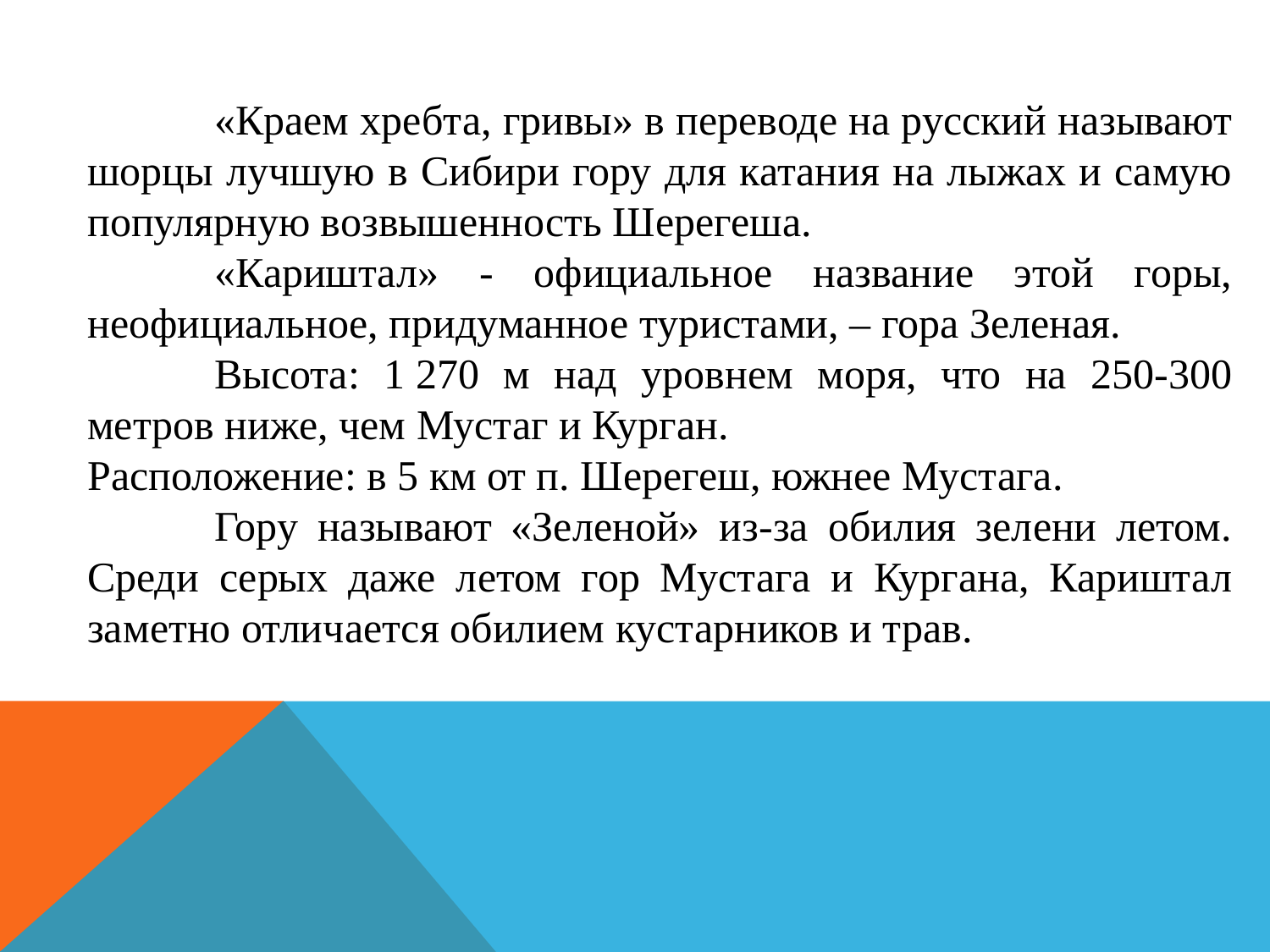

«Краем хребта, гривы» в переводе на русский называют шорцы лучшую в Сибири гору для катания на лыжах и самую популярную возвышенность Шерегеша.
	«Кариштал» - официальное название этой горы, неофициальное, придуманное туристами, – гора Зеленая.
	Высота: 1 270 м над уровнем моря, что на 250-300 метров ниже, чем Мустаг и Курган.
Расположение: в 5 км от п. Шерегеш, южнее Мустага.
	Гору называют «Зеленой» из-за обилия зелени летом. Среди серых даже летом гор Мустага и Кургана, Кариштал заметно отличается обилием кустарников и трав.